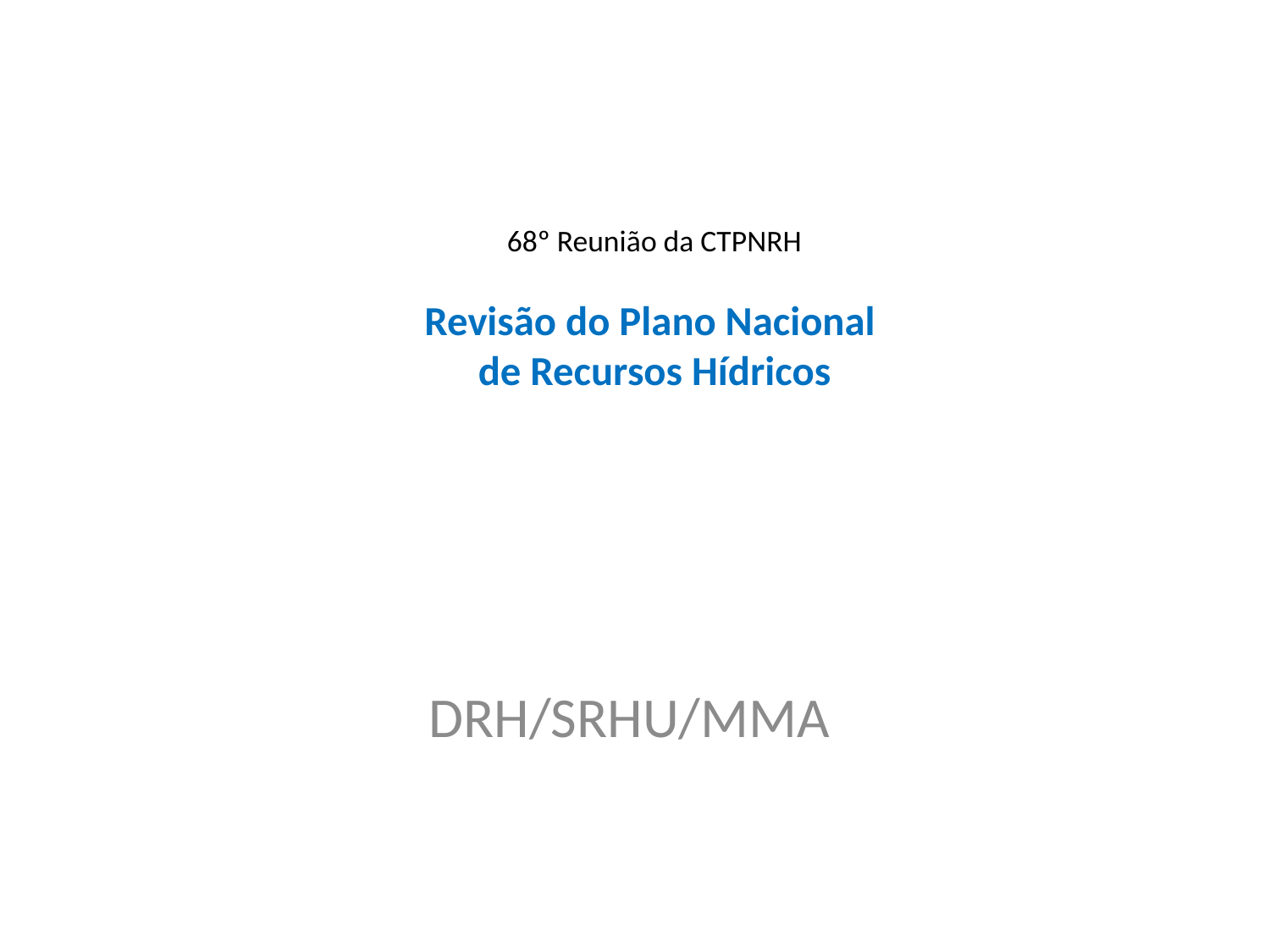

# 68º Reunião da CTPNRH Revisão do Plano Nacional de Recursos Hídricos

DRH/SRHU/MMA